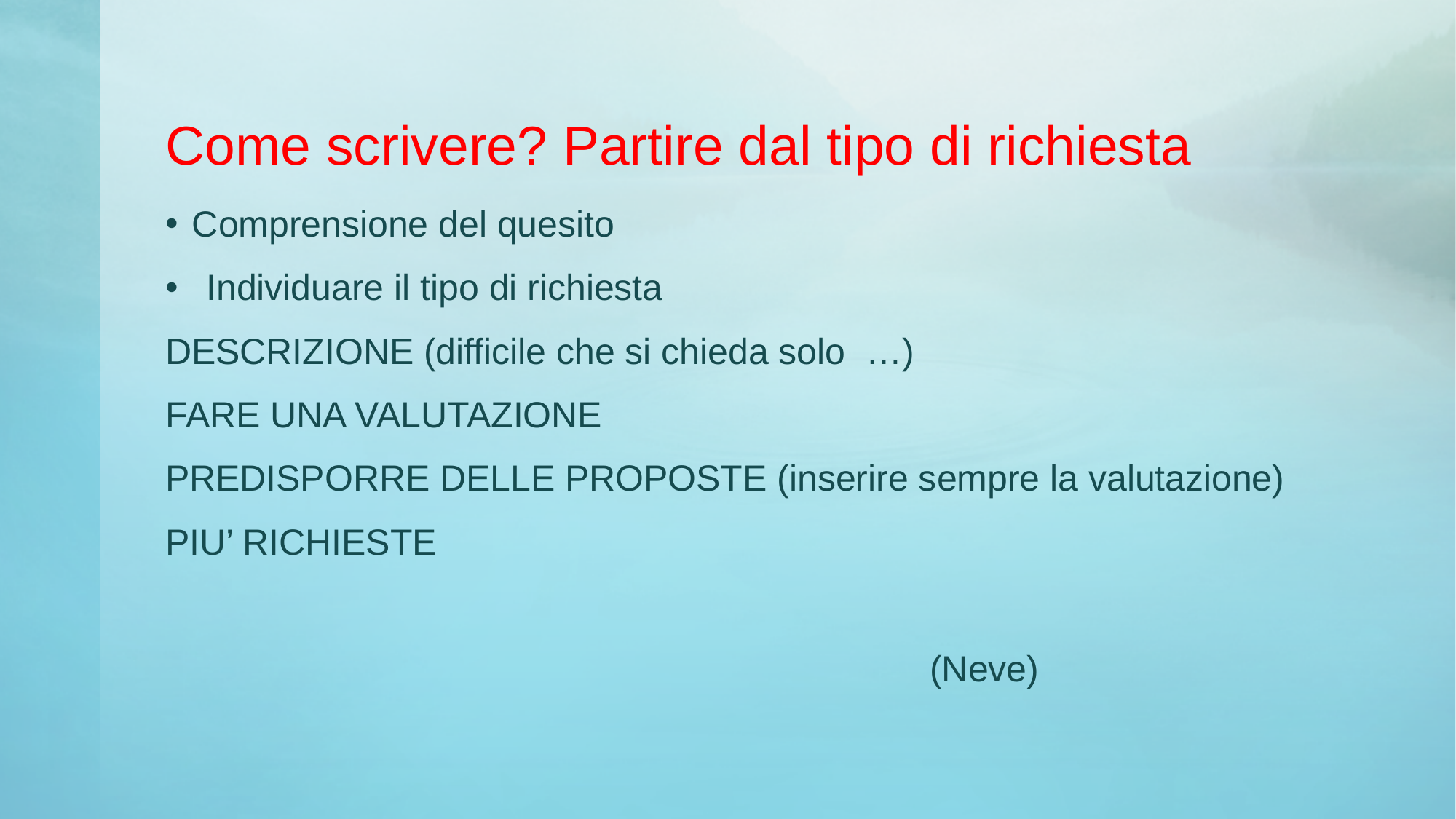

# Come scrivere? Partire dal tipo di richiesta
Comprensione del quesito
Individuare il tipo di richiesta
DESCRIZIONE (difficile che si chieda solo  …)
FARE UNA VALUTAZIONE
PREDISPORRE DELLE PROPOSTE (inserire sempre la valutazione)
PIU’ RICHIESTE

							(Neve)